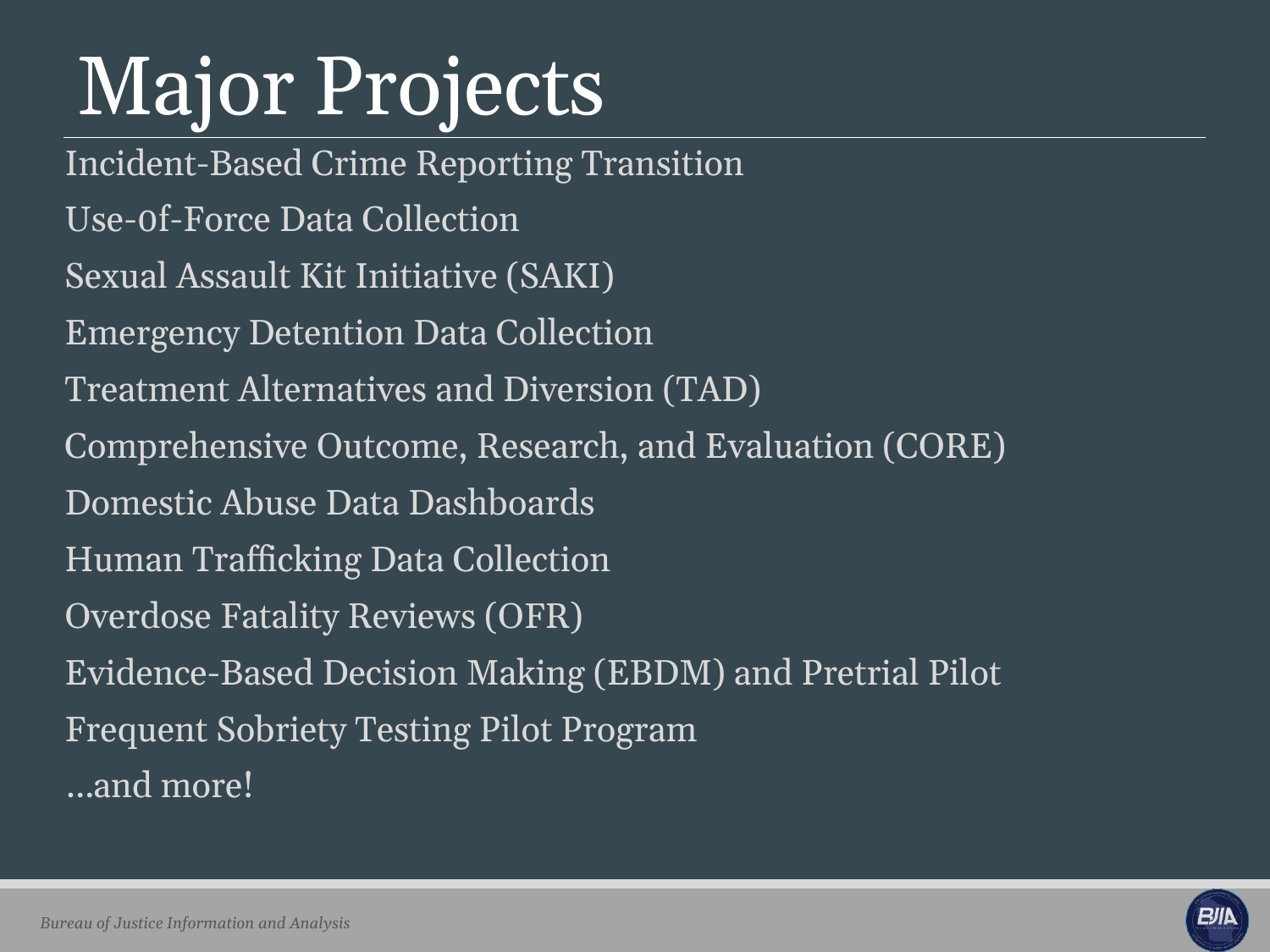

# Major Projects
Incident-Based Crime Reporting Transition
Use-0f-Force Data Collection
Sexual Assault Kit Initiative (SAKI)
Emergency Detention Data Collection
Treatment Alternatives and Diversion (TAD)
Comprehensive Outcome, Research, and Evaluation (CORE)
Domestic Abuse Data Dashboards
Human Trafficking Data Collection
Overdose Fatality Reviews (OFR)
Evidence-Based Decision Making (EBDM) and Pretrial Pilot
Frequent Sobriety Testing Pilot Program
…and more!